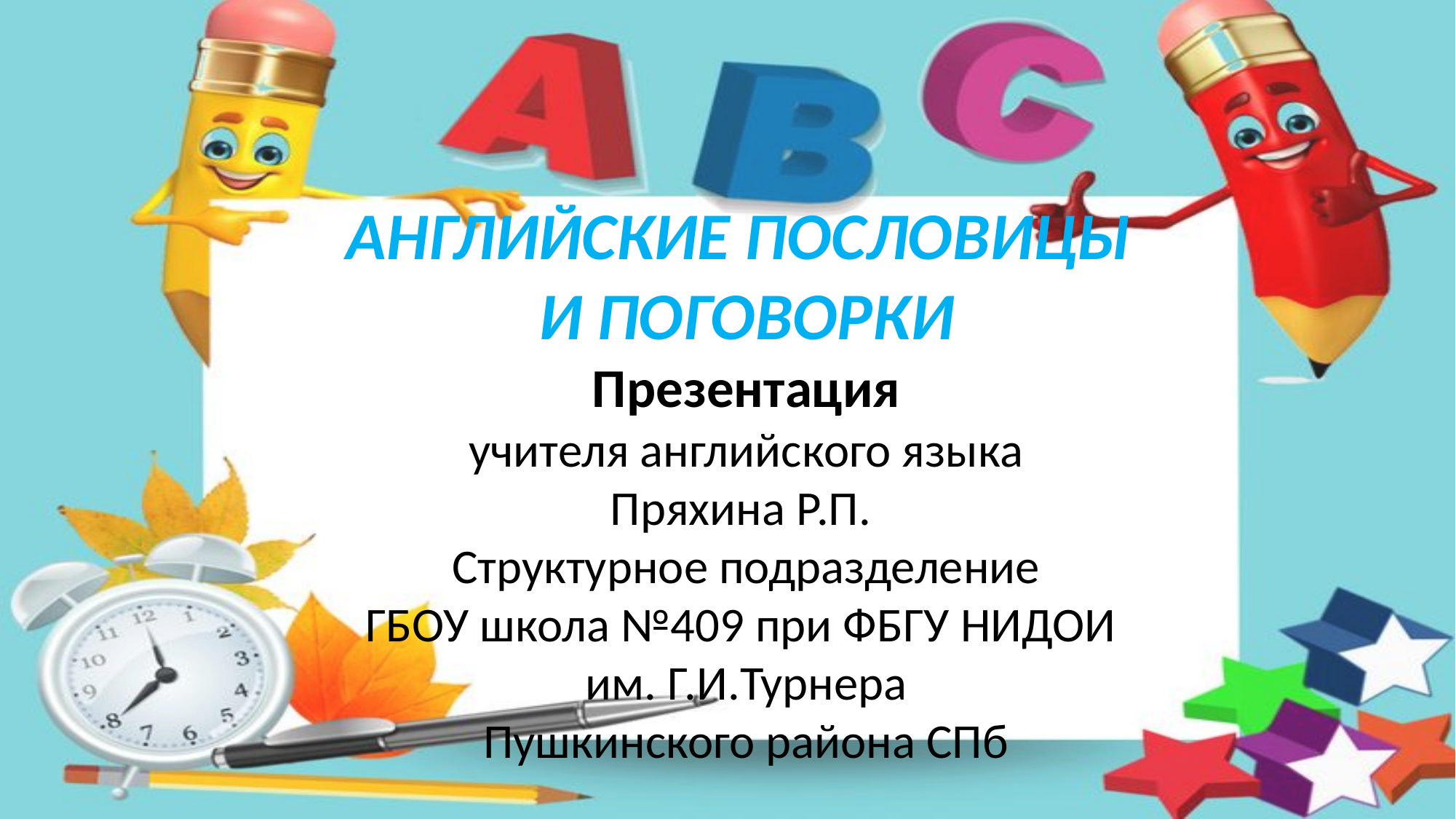

АНГЛИЙСКИЕ ПОСЛОВИЦЫ
И ПОГОВОРКИ
Презентация
учителя английского языка
Пряхина Р.П.
Структурное подразделение
ГБОУ школа №409 при ФБГУ НИДОИ
им. Г.И.Турнера
Пушкинского района СПб